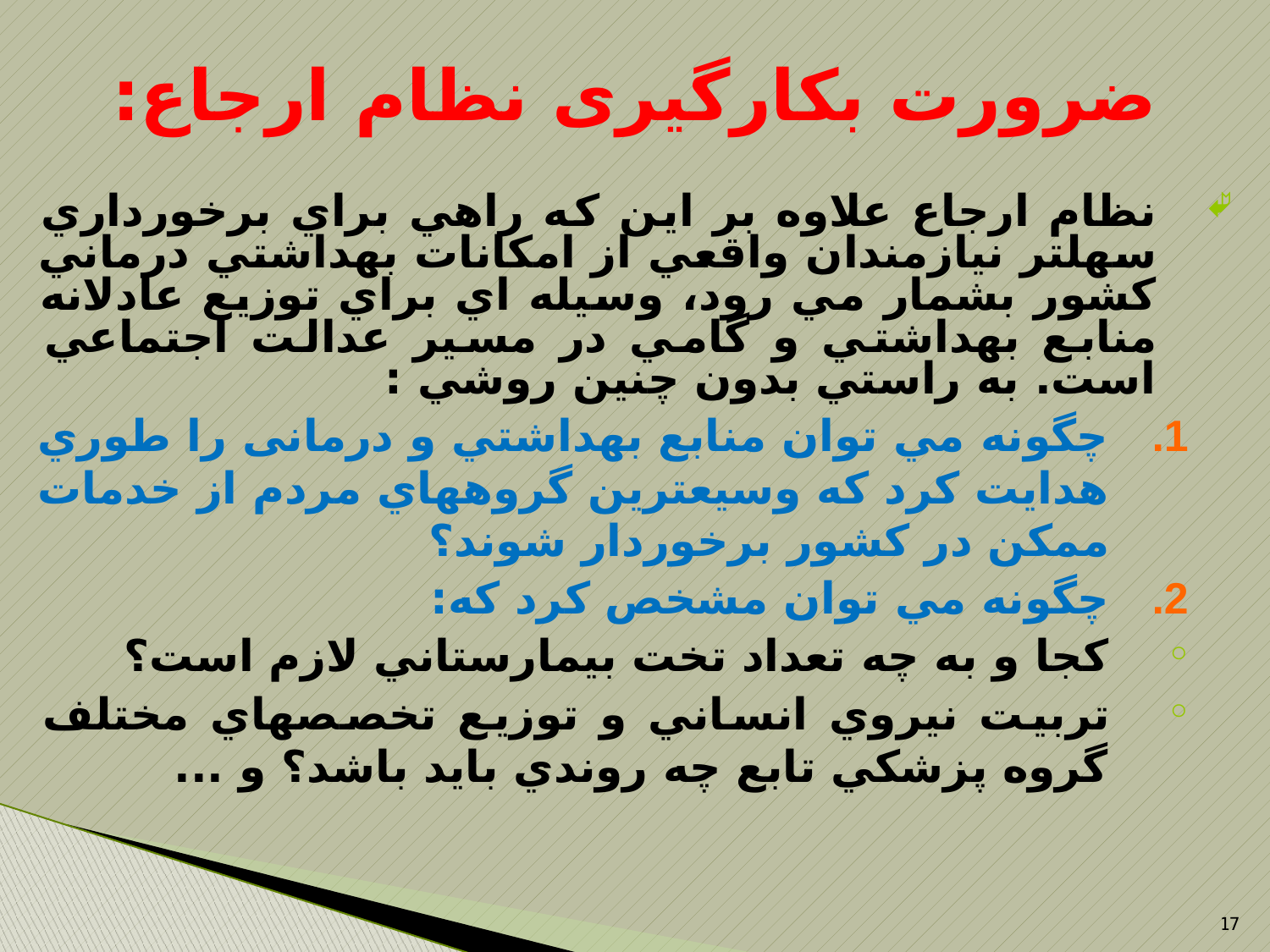

# ضرورت بکارگيری نظام ارجاع:
نظام ارجاع علاوه بر اين كه راهي براي برخورداري سهلتر نيازمندان واقعي از امكانات بهداشتي درماني كشور بشمار مي رود، وسيله اي براي توزيع عادلانه منابع بهداشتي و گامي در مسير عدالت اجتماعي است. به راستي بدون چنين روشي :
چگونه مي توان منابع بهداشتي و درمانی را طوري هدايت كرد كه وسيعترين گروههاي مردم از خدمات ممكن در كشور برخوردار شوند؟
چگونه مي توان مشخص كرد كه:
كجا و به چه تعداد تخت بيمارستاني لازم است؟
تربيت نيروي انساني و توزيع تخصصهاي مختلف گروه پزشكي تابع چه روندي بايد باشد؟ و ...
17